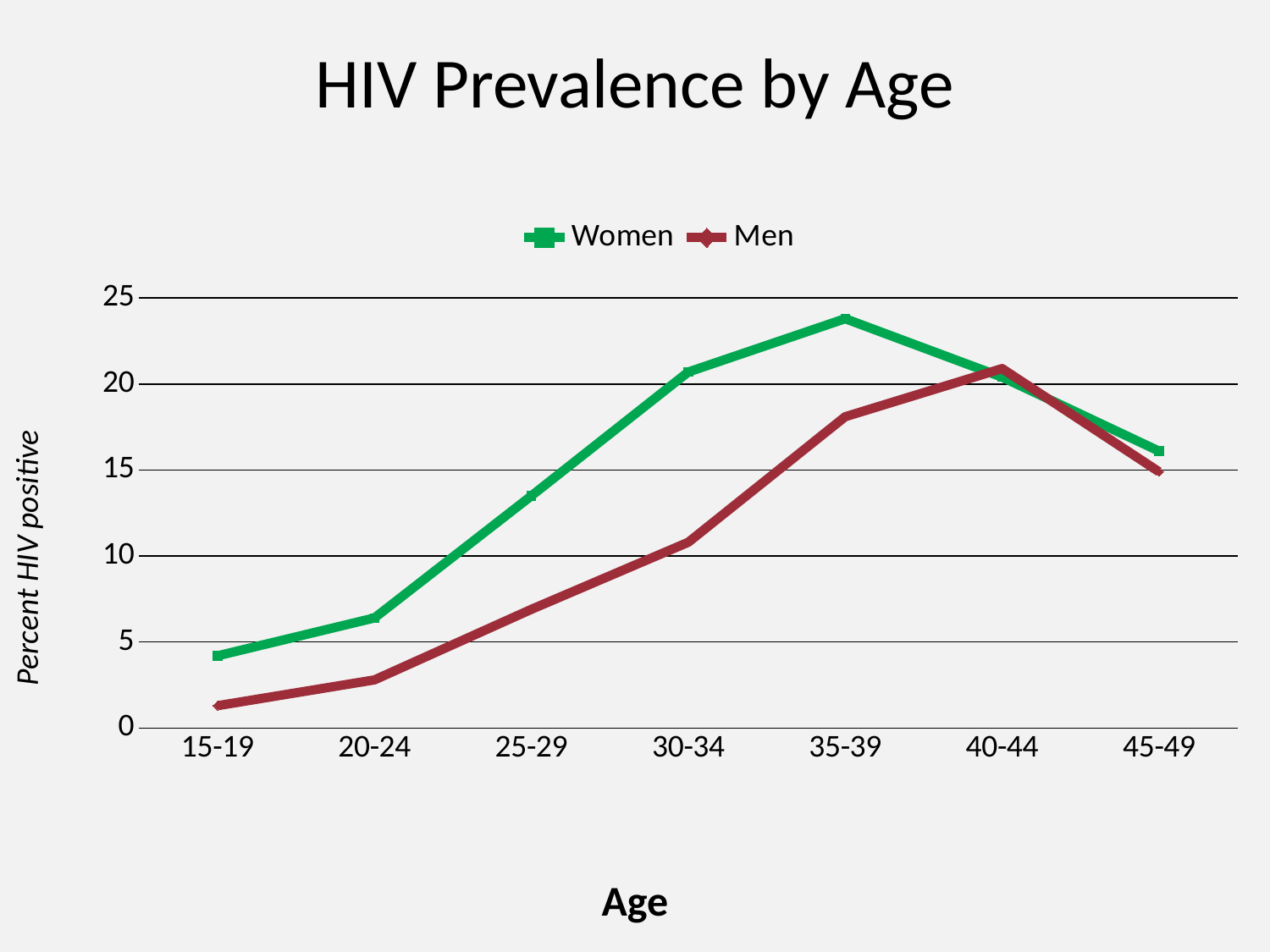

# HIV Prevalence by Age

### Chart

| Category | Women | Men |
|---|---|---|
| 15-19 | 4.2 | 1.3 |
| 20-24 | 6.4 | 2.8 |
| 25-29 | 13.5 | 6.9 |
| 30-34 | 20.7 | 10.8 |
| 35-39 | 23.8 | 18.1 |
| 40-44 | 20.4 | 20.9 |
| 45-49 | 16.1 | 14.9 |
Percent HIV positive
Age